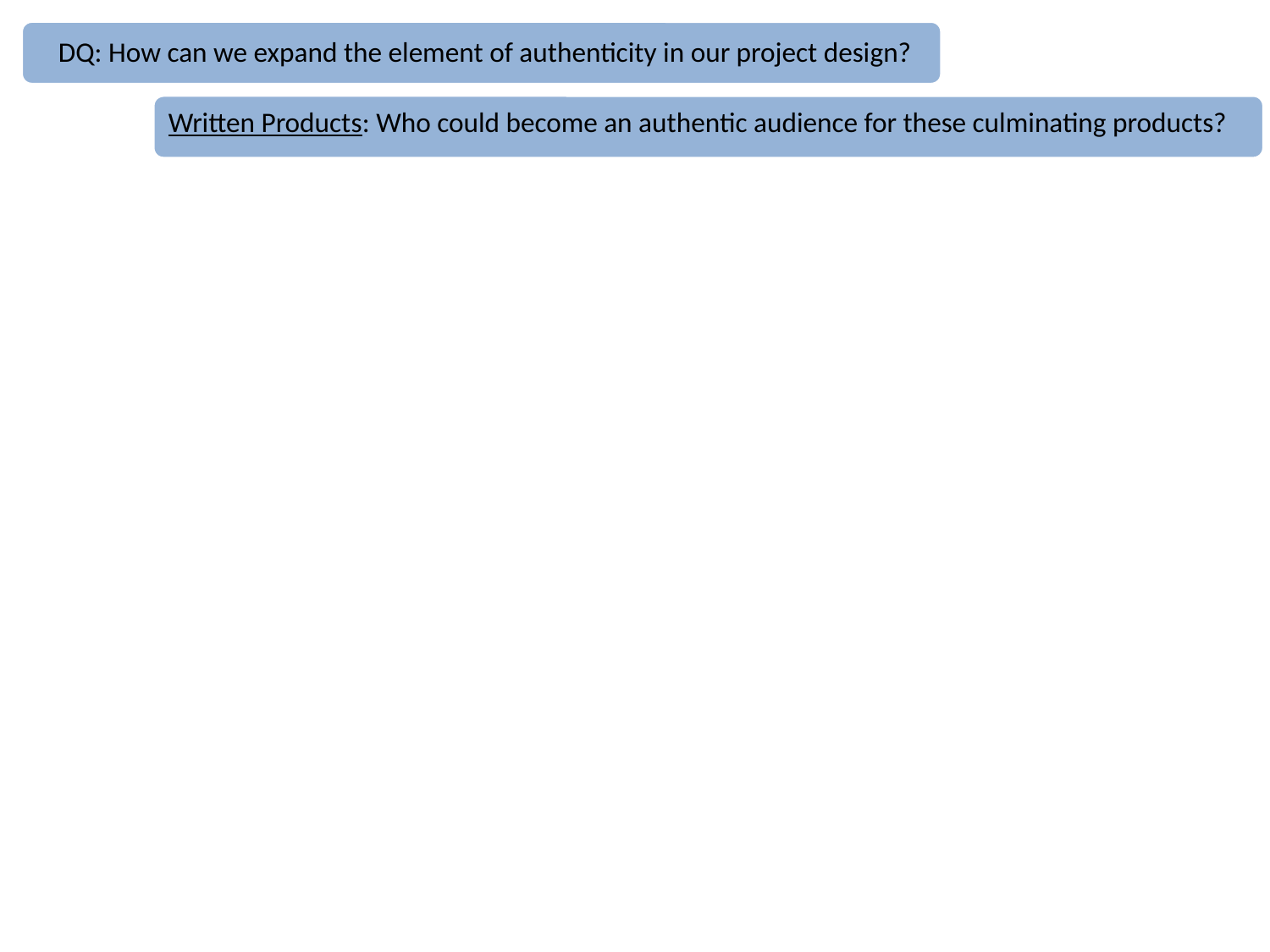

DQ: How can we expand the element of authenticity in our project design?
Written Products: Who could become an authentic audience for these culminating products?